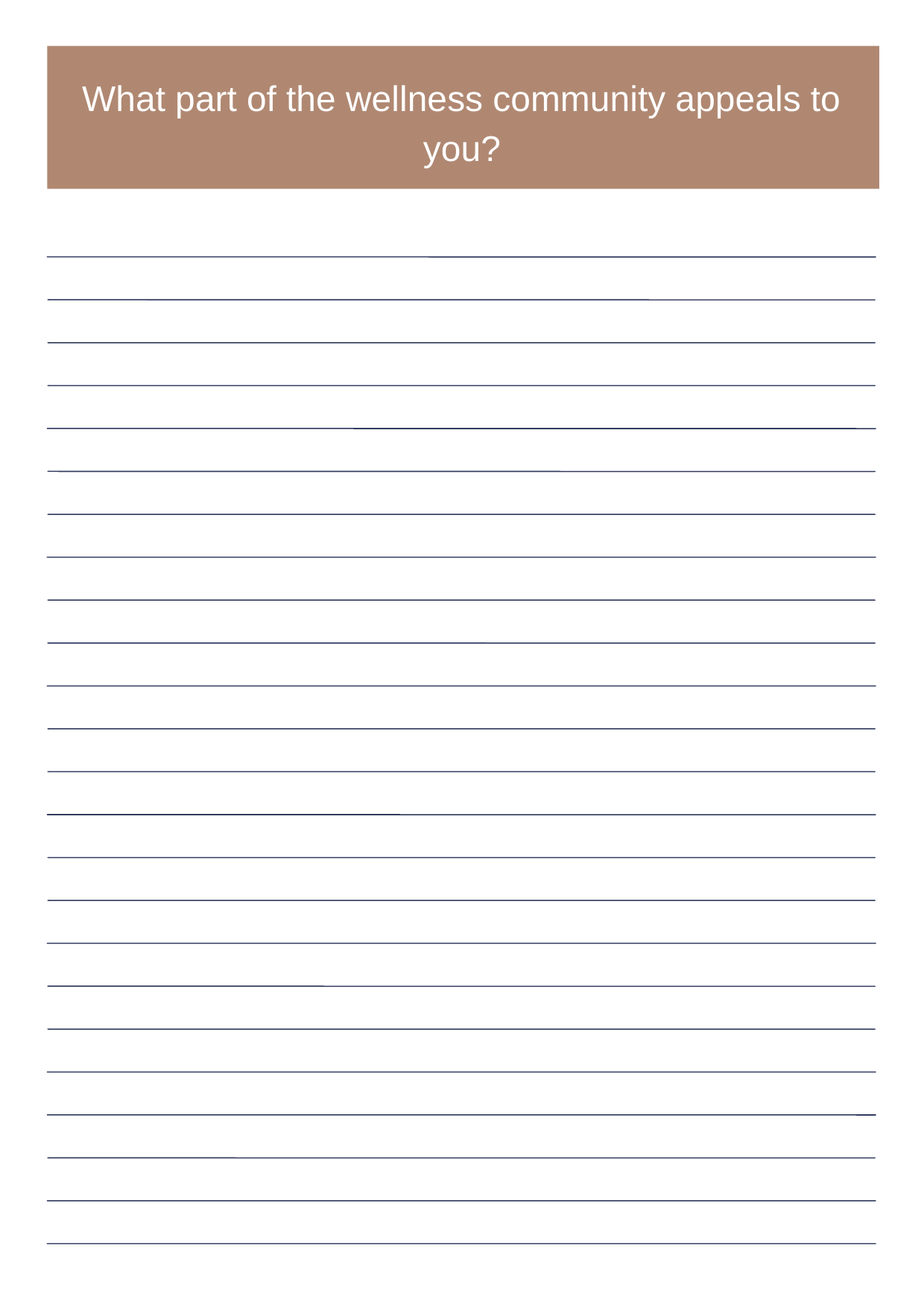

What part of the wellness community appeals to you?